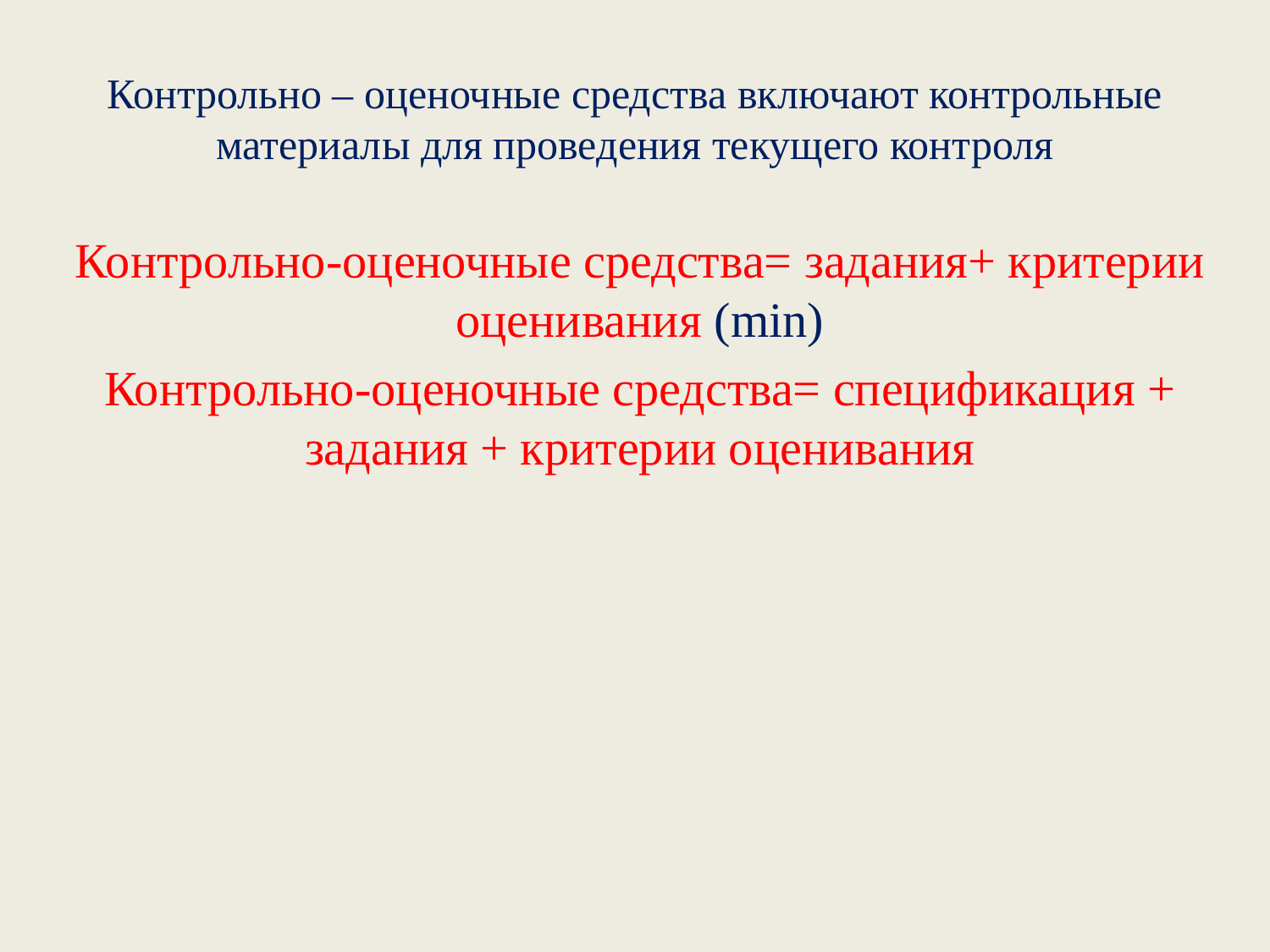

# Контрольно – оценочные средства включают контрольные материалы для проведения текущего контроля
Контрольно-оценочные средства= задания+ критерии оценивания (min)
Контрольно-оценочные средства= спецификация + задания + критерии оценивания